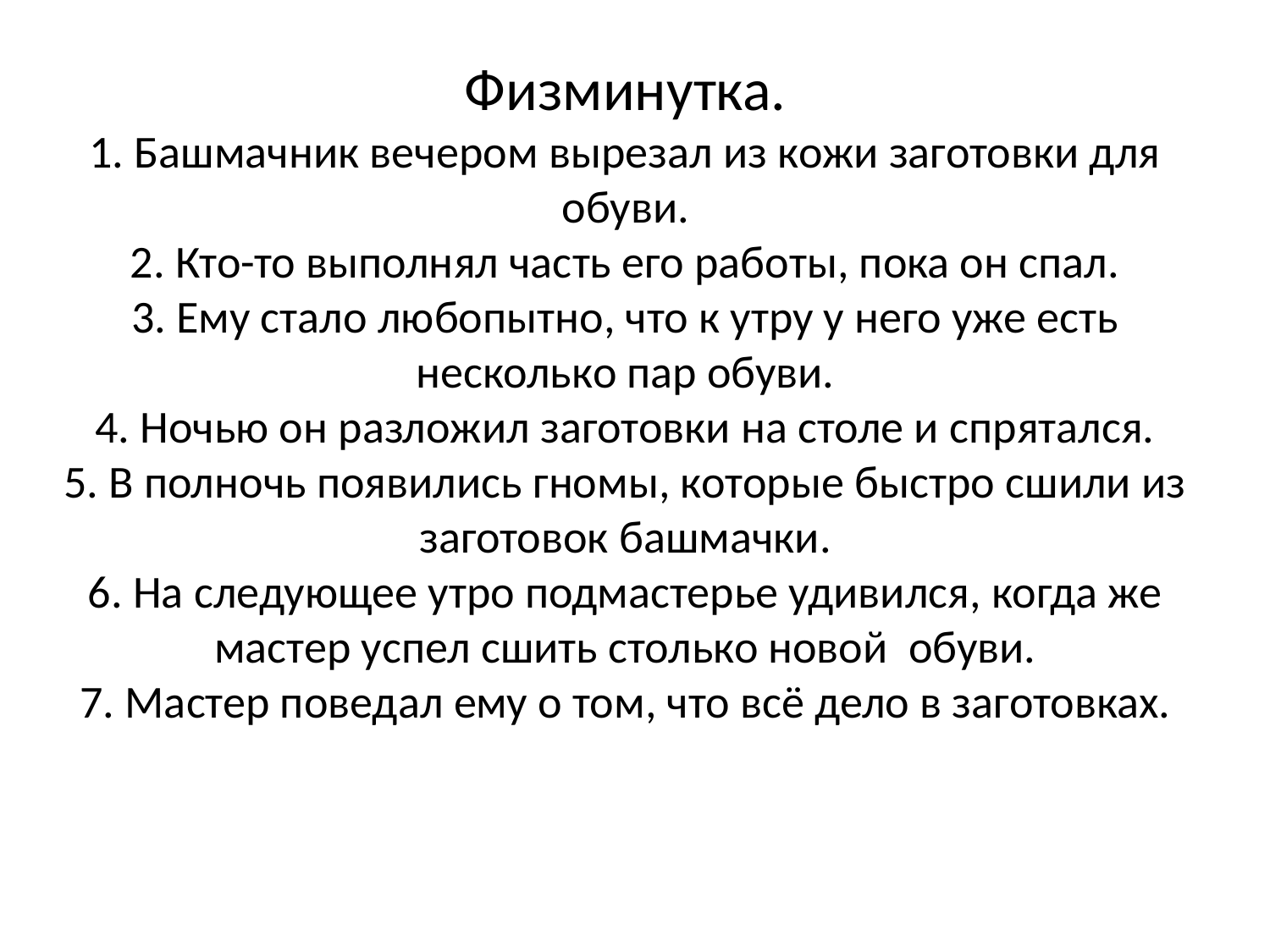

# Физминутка. 1. Башмачник вечером вырезал из кожи заготовки для обуви. 2. Кто-то выполнял часть его работы, пока он спал. 3. Ему стало любопытно, что к утру у него уже есть несколько пар обуви. 4. Ночью он разложил заготовки на столе и спрятался. 5. В полночь появились гномы, которые быстро сшили из заготовок башмачки. 6. На следующее утро подмастерье удивился, когда же мастер успел сшить столько новой  обуви. 7. Мастер поведал ему о том, что всё дело в заготовках.